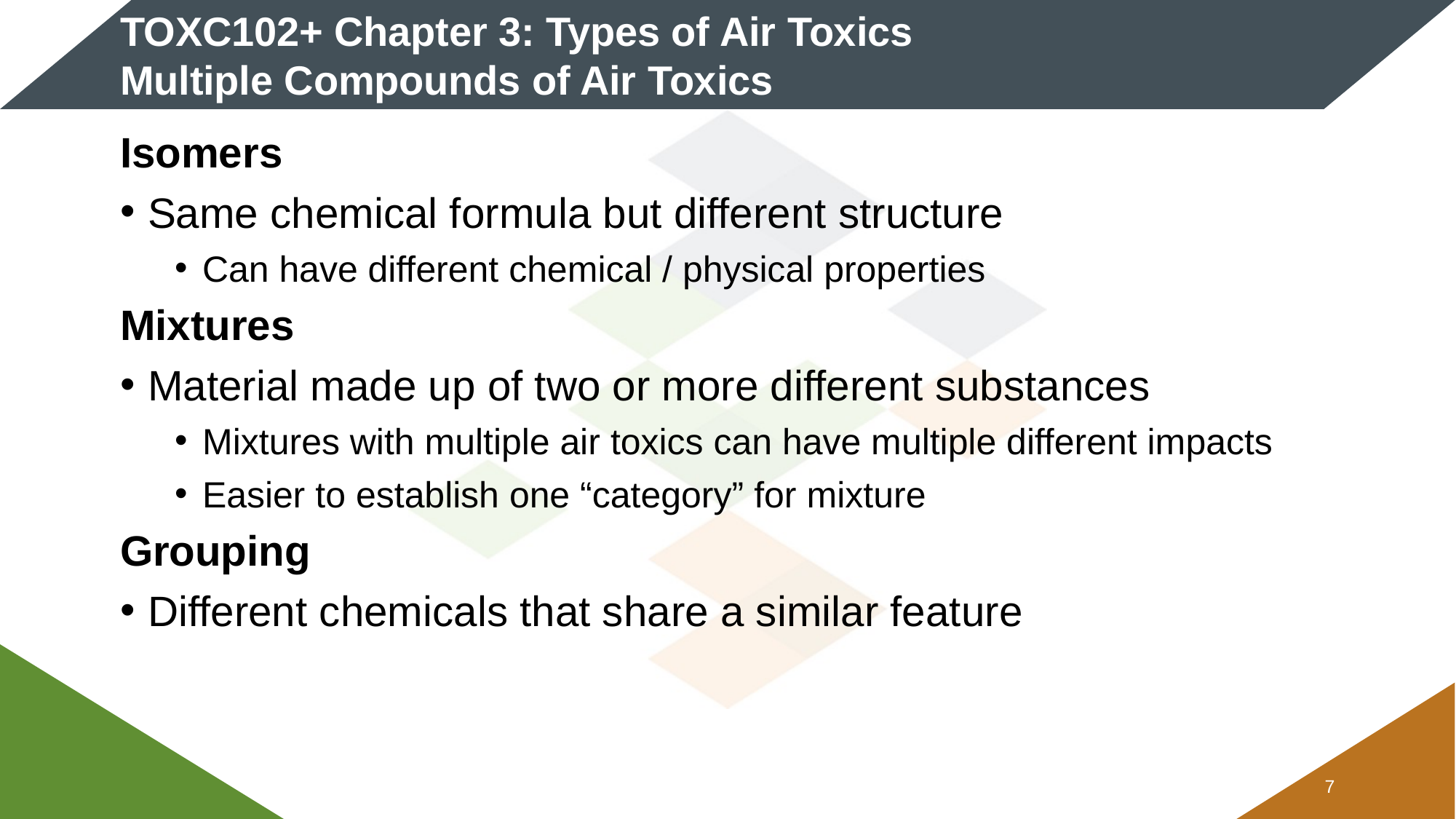

# TOXC102+ Chapter 3: Types of Air Toxics Multiple Compounds of Air Toxics
Isomers
Same chemical formula but different structure
Can have different chemical / physical properties
Mixtures
Material made up of two or more different substances
Mixtures with multiple air toxics can have multiple different impacts
Easier to establish one “category” for mixture
Grouping
Different chemicals that share a similar feature
7